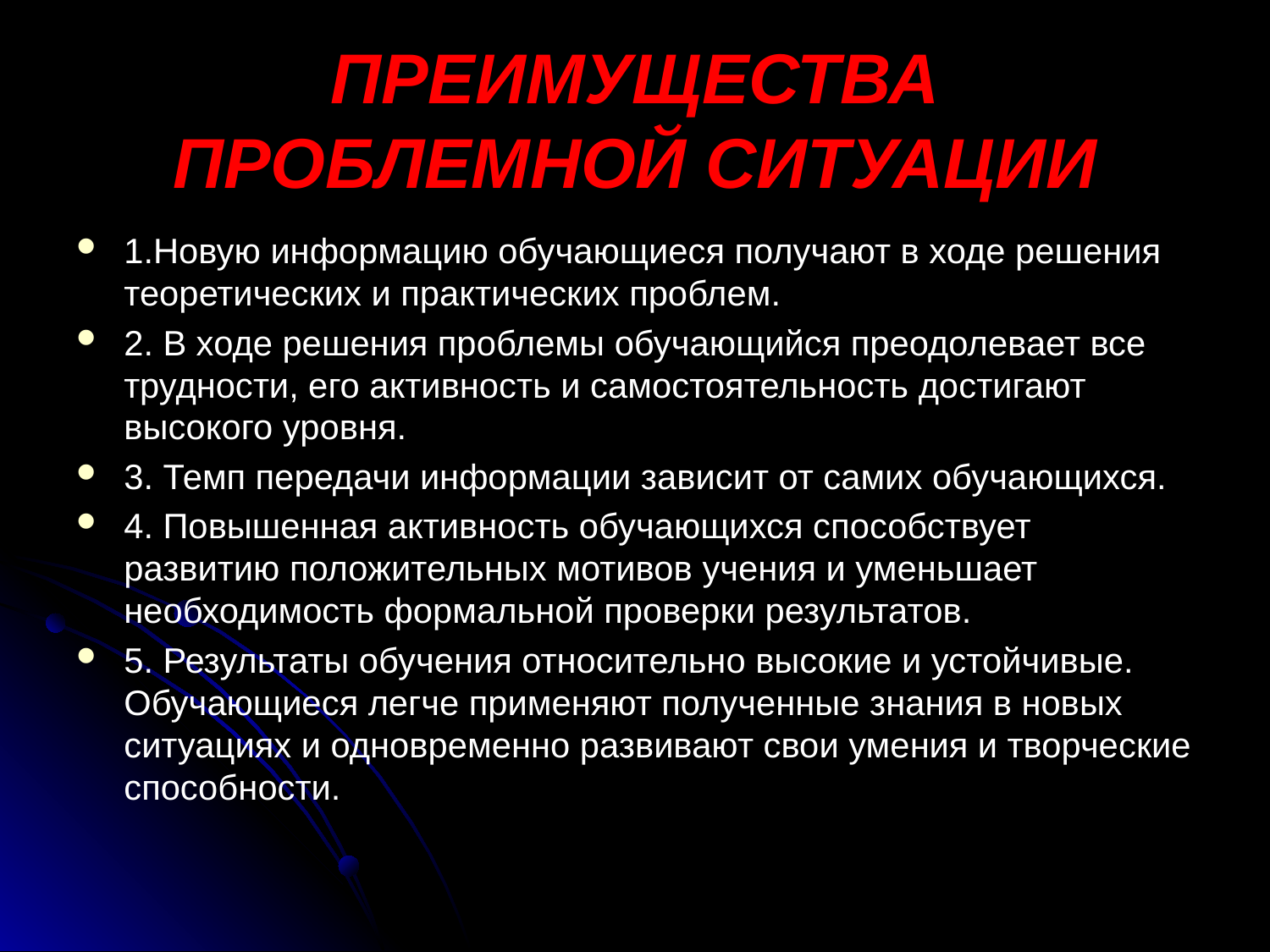

ПРЕИМУЩЕСТВА ПРОБЛЕМНОЙ СИТУАЦИИ
1.Новую информацию обучающиеся получают в ходе решения теоретических и практических проблем.
2. В ходе решения проблемы обучающийся преодолевает все трудности, его активность и самостоятельность достигают высокого уровня.
3. Темп передачи информации зависит от самих обучающихся.
4. Повышенная активность обучающихся способствует развитию положительных мотивов учения и уменьшает необходимость формальной проверки результатов.
5. Результаты обучения относительно высокие и устойчивые. Обучающиеся легче применяют полученные знания в новых ситуациях и одновременно развивают свои умения и творческие способности.